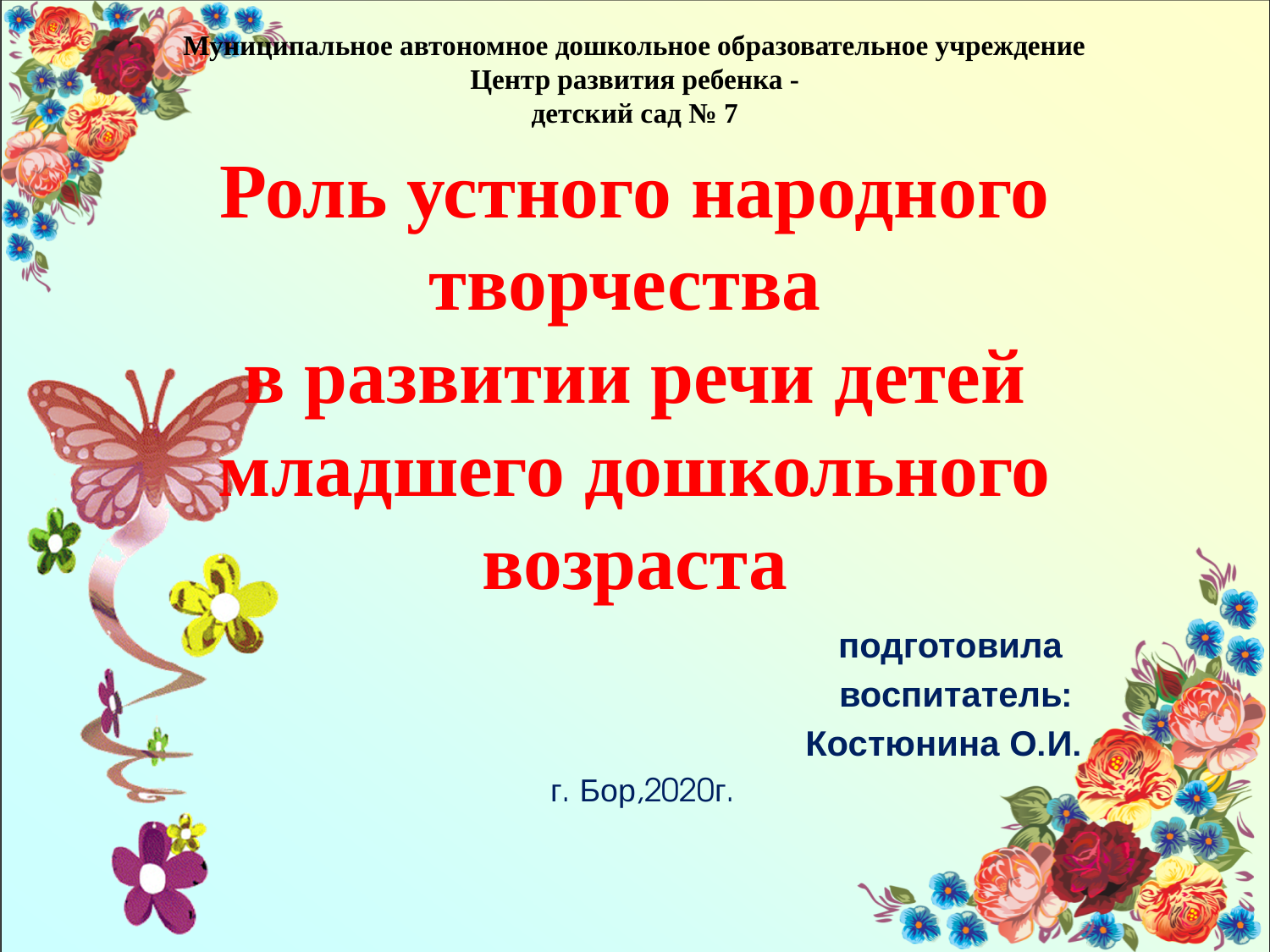

Муниципальное автономное дошкольное образовательное учреждение
Центр развития ребенка -
детский сад № 7
# Роль устного народного творчества в развитии речи детей младшего дошкольного возраста
подготовила
воспитатель:
Костюнина О.И.
г. Бор,2020г.